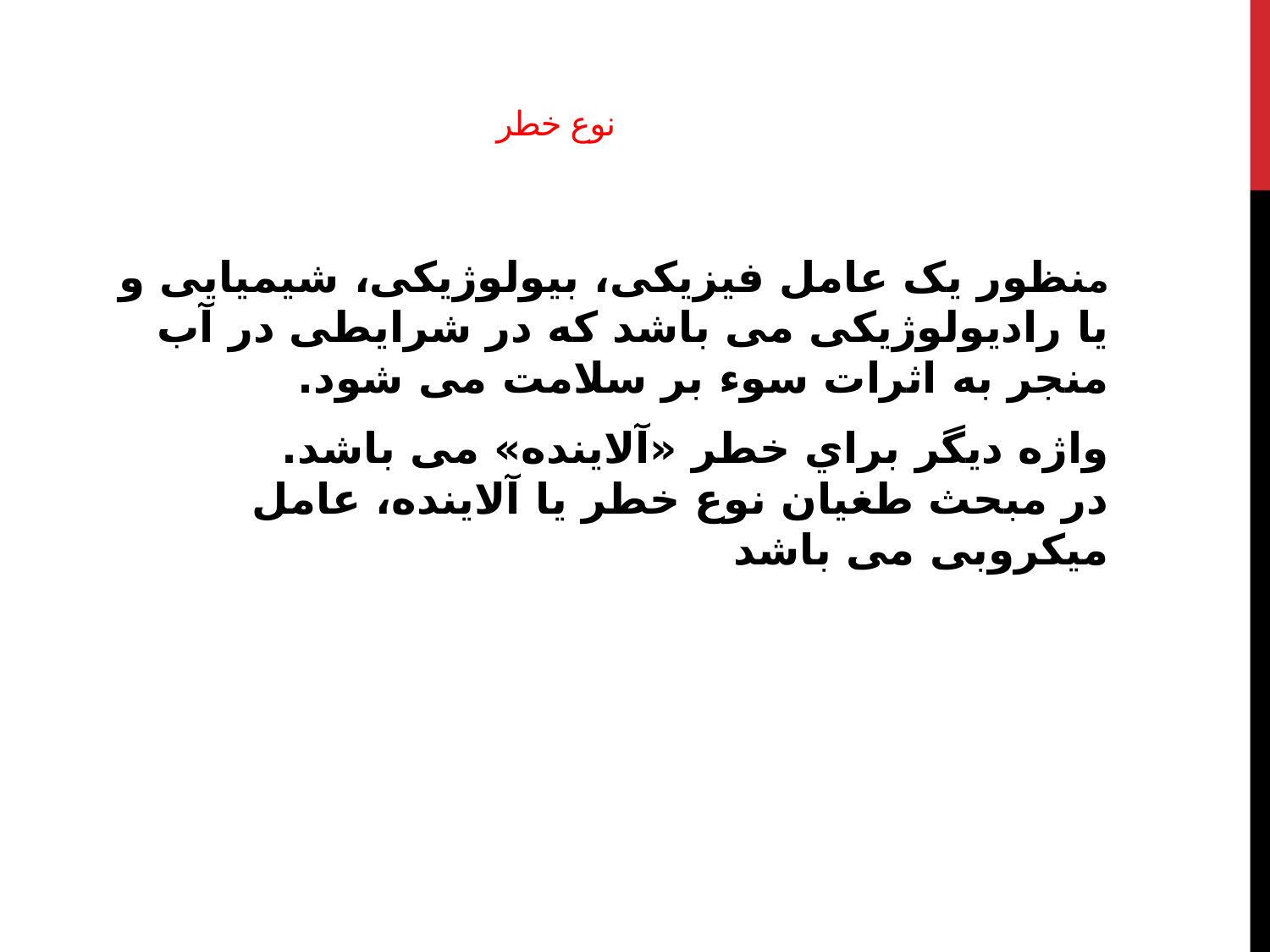

# نوع خطر
منظور یک عامل فیزیکی، بیولوژیکی، شیمیایی و یا رادیولوژیکی می باشد که در شرایطی در آب منجر به اثرات سوء بر سلامت می شود.
واژه دیگر براي خطر «آلاینده» می باشد.
در مبحث طغیان نوع خطر یا آلاینده، عامل میکروبی می باشد